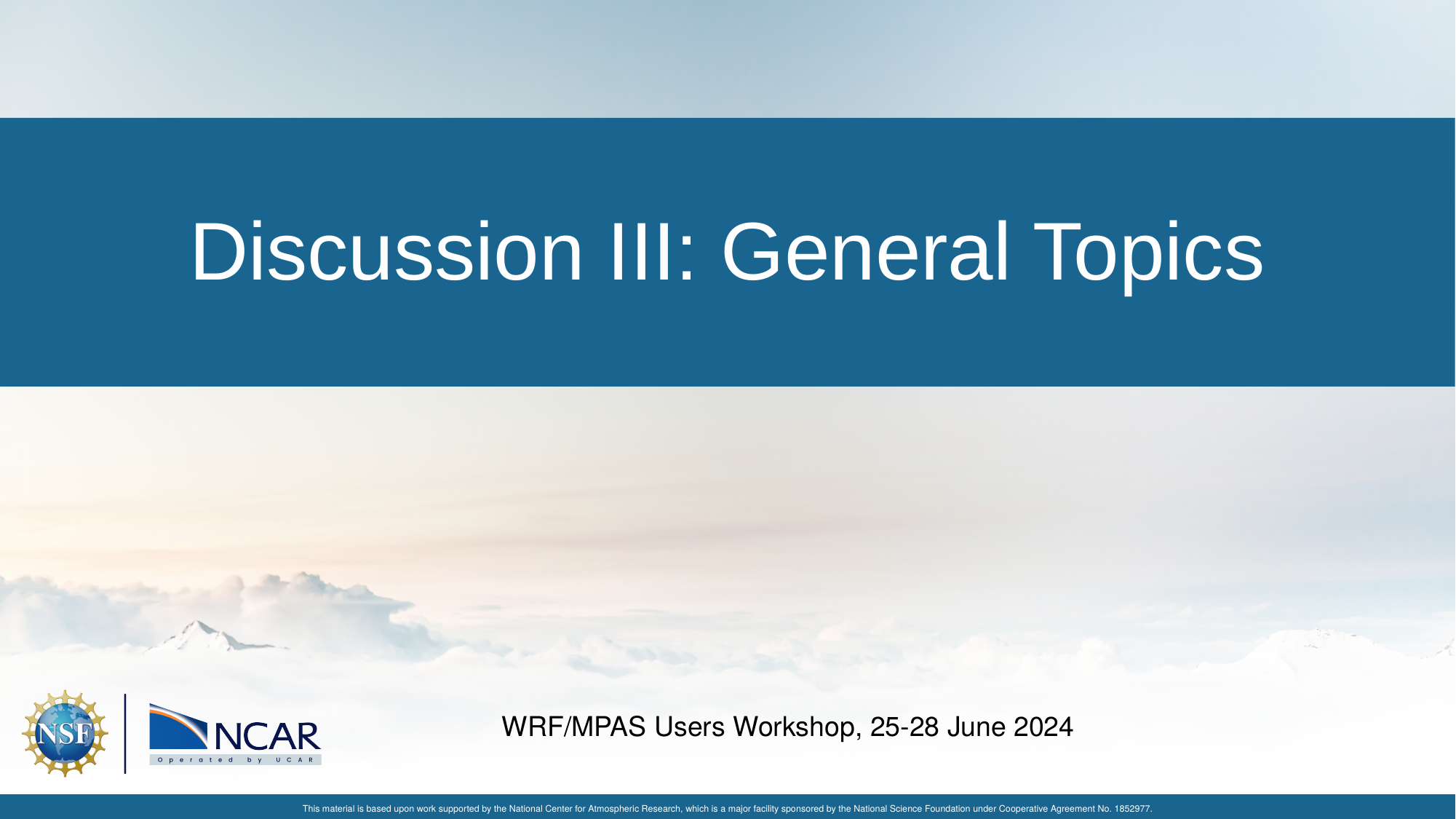

Discussion III: General Topics
WRF/MPAS Users Workshop, 25-28 June 2024